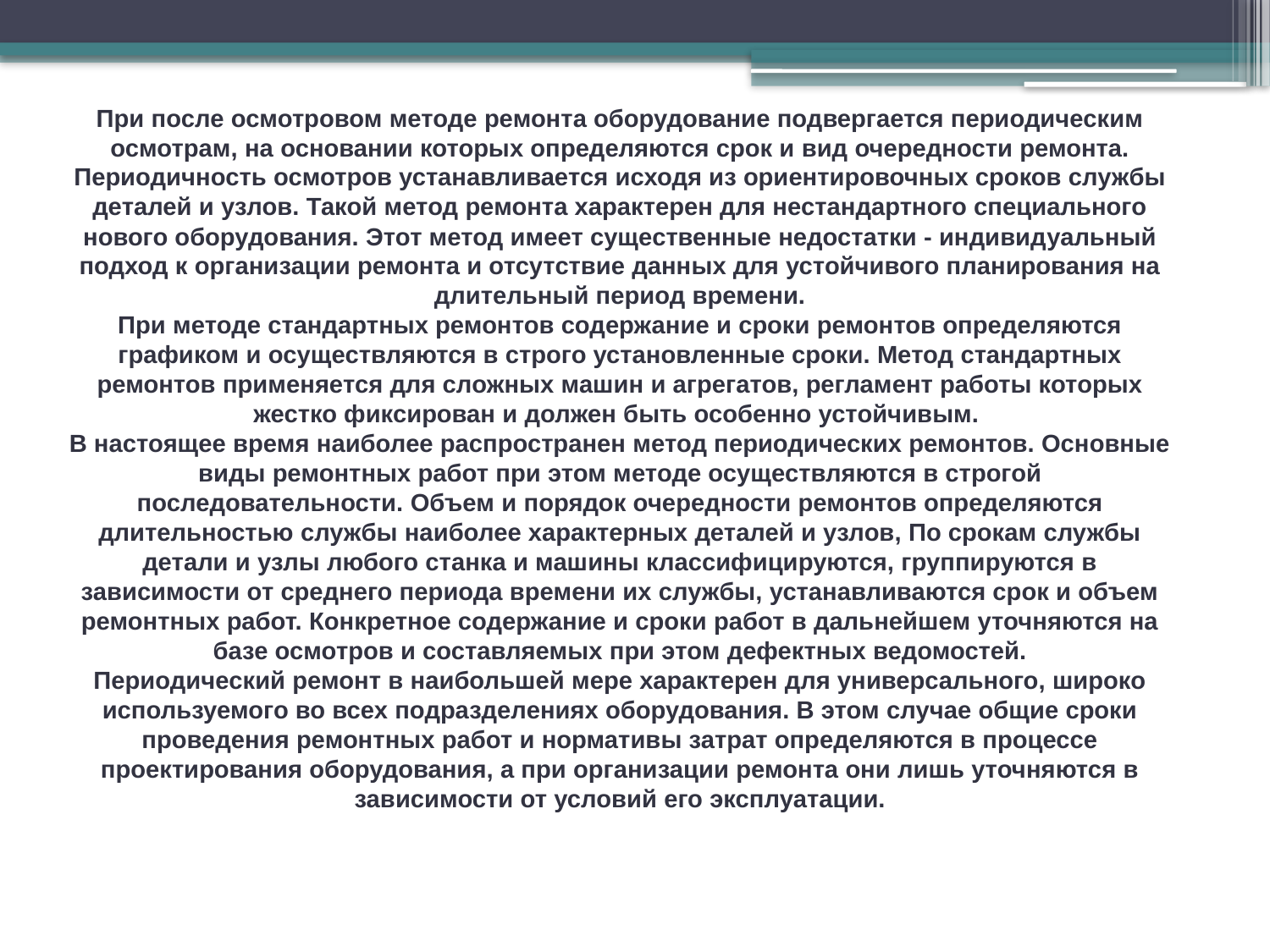

При после осмотровом методе ремонта оборудование подвергается периодическим осмотрам, на основании которых определяются срок и вид очередности ремонта. Периодичность осмотров устанавливается исходя из ориентировочных сроков службы деталей и узлов. Такой метод ремонта характерен для нестандартного специального нового оборудования. Этот метод имеет существенные недостатки - индивидуальный подход к организации ремонта и отсутствие данных для устойчивого планирования на длительный период времени.
При методе стандартных ремонтов содержание и сроки ремонтов определяются графиком и осуществляются в строго установленные сроки. Метод стандартных ремонтов применяется для сложных машин и агрегатов, регламент работы которых жестко фиксирован и должен быть особенно устойчивым.
В настоящее время наиболее распространен метод периодических ремонтов. Основные виды ремонтных работ при этом методе осуществляются в строгой последовательности. Объем и порядок очередности ремонтов определяются длительностью службы наиболее характерных деталей и узлов, По срокам службы детали и узлы любого станка и машины классифицируются, группируются в зависимости от среднего периода времени их службы, устанавливаются срок и объем ремонтных работ. Конкретное содержание и сроки работ в дальнейшем уточняются на базе осмотров и составляемых при этом дефектных ведомостей.
Периодический ремонт в наибольшей мере характерен для универсального, широко используемого во всех подразделениях оборудования. В этом случае общие сроки проведения ремонтных работ и нормативы затрат определяются в процессе проектирования оборудования, а при организации ремонта они лишь уточняются в зависимости от условий его эксплуатации.